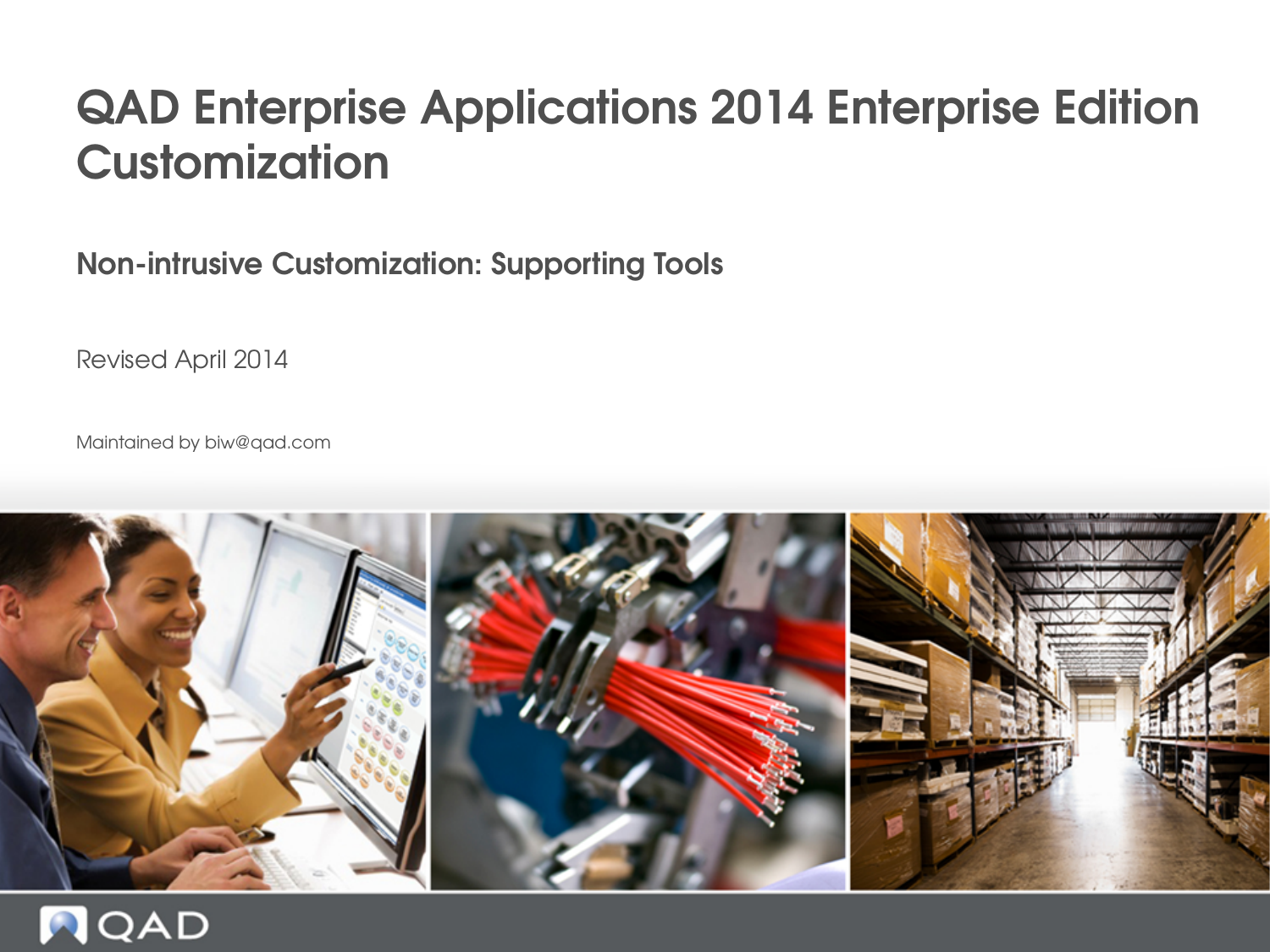

# QAD Enterprise Applications 2014 Enterprise Edition Customization
Non-intrusive Customization: Supporting Tools
Revised April 2014

Maintained by biw@qad.com